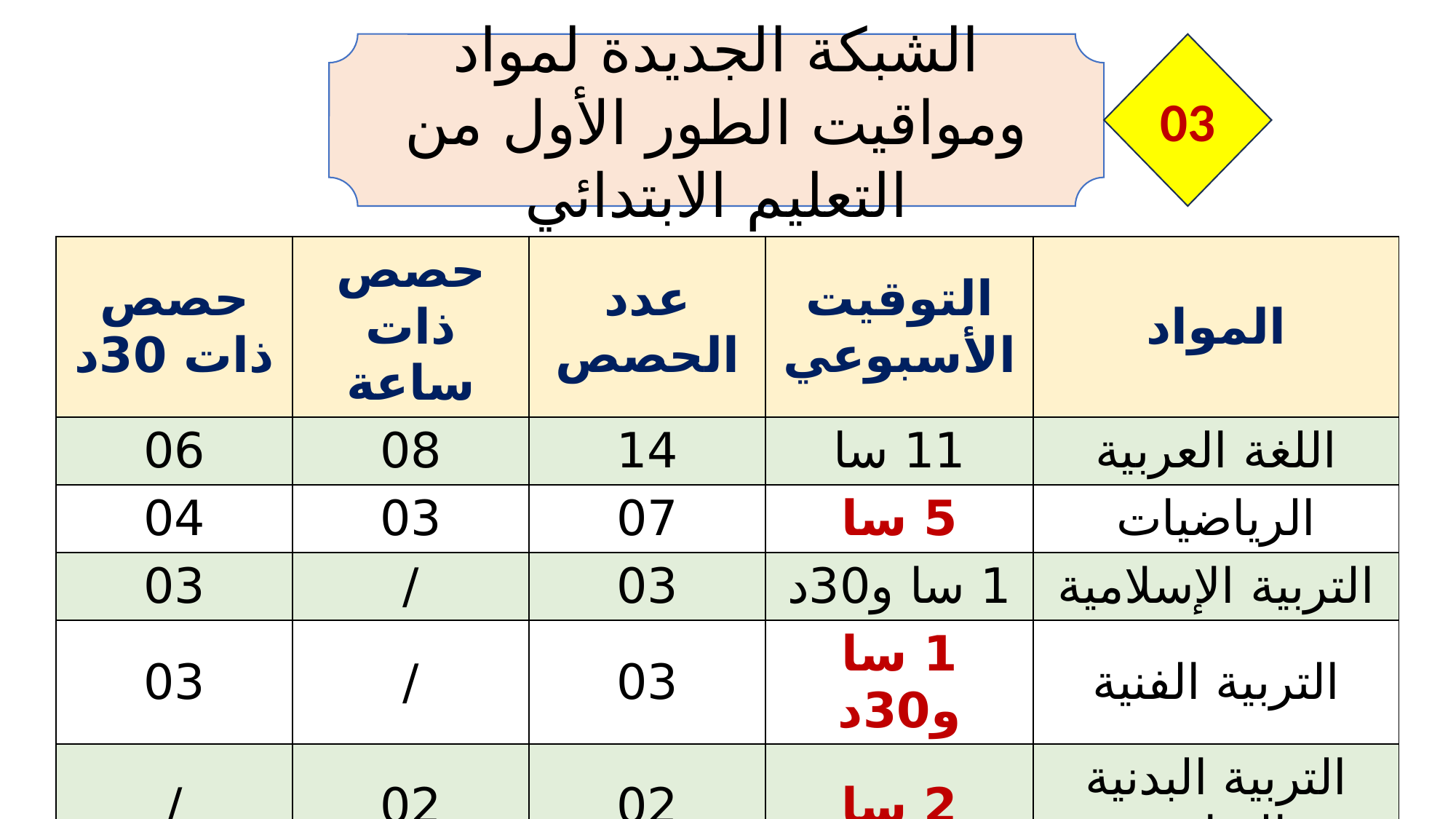

الشبكة الجديدة لمواد ومواقيت الطور الأول من التعليم الابتدائي
03
| حصص ذات 30د | حصص ذات ساعة | عدد الحصص | التوقيت الأسبوعي | المواد |
| --- | --- | --- | --- | --- |
| 06 | 08 | 14 | 11 سا | اللغة العربية |
| 04 | 03 | 07 | 5 سا | الرياضيات |
| 03 | / | 03 | 1 سا و30د | التربية الإسلامية |
| 03 | / | 03 | 1 سا و30د | التربية الفنية |
| / | 02 | 02 | 2 سا | التربية البدنية والرياضية |
| 8 سا | 13 سا | 29 حصة | 21 سا | المجموع |